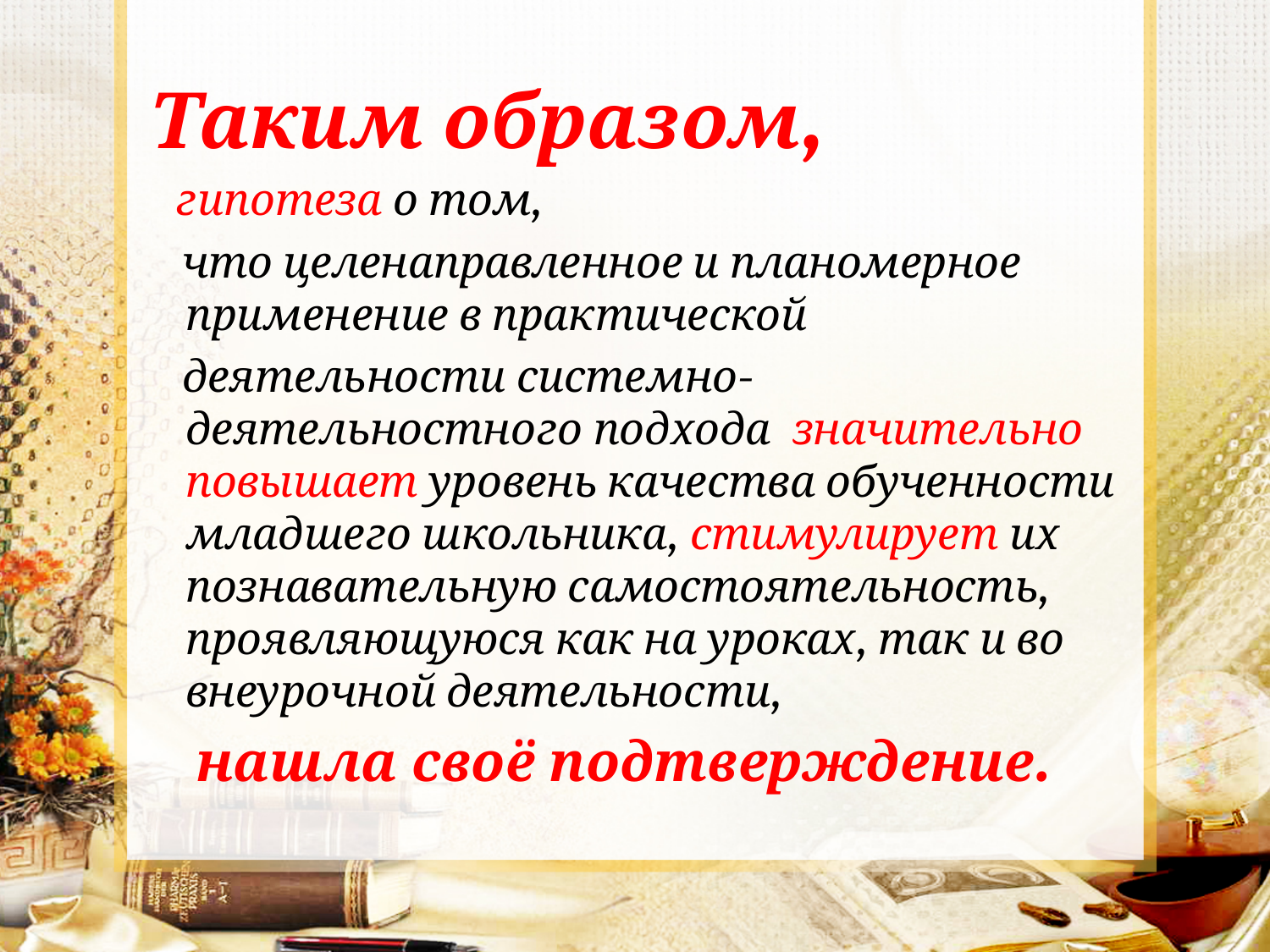

# Таким образом,
   гипотеза о том,
    что целенаправленное и планомерное применение в практической
    деятельности системно-деятельностного подхода  значительно повышает уровень качества обученности младшего школьника, стимулирует их познавательную самостоятельность, проявляющуюся как на уроках, так и во внеурочной деятельности,
     нашла своё подтверждение.